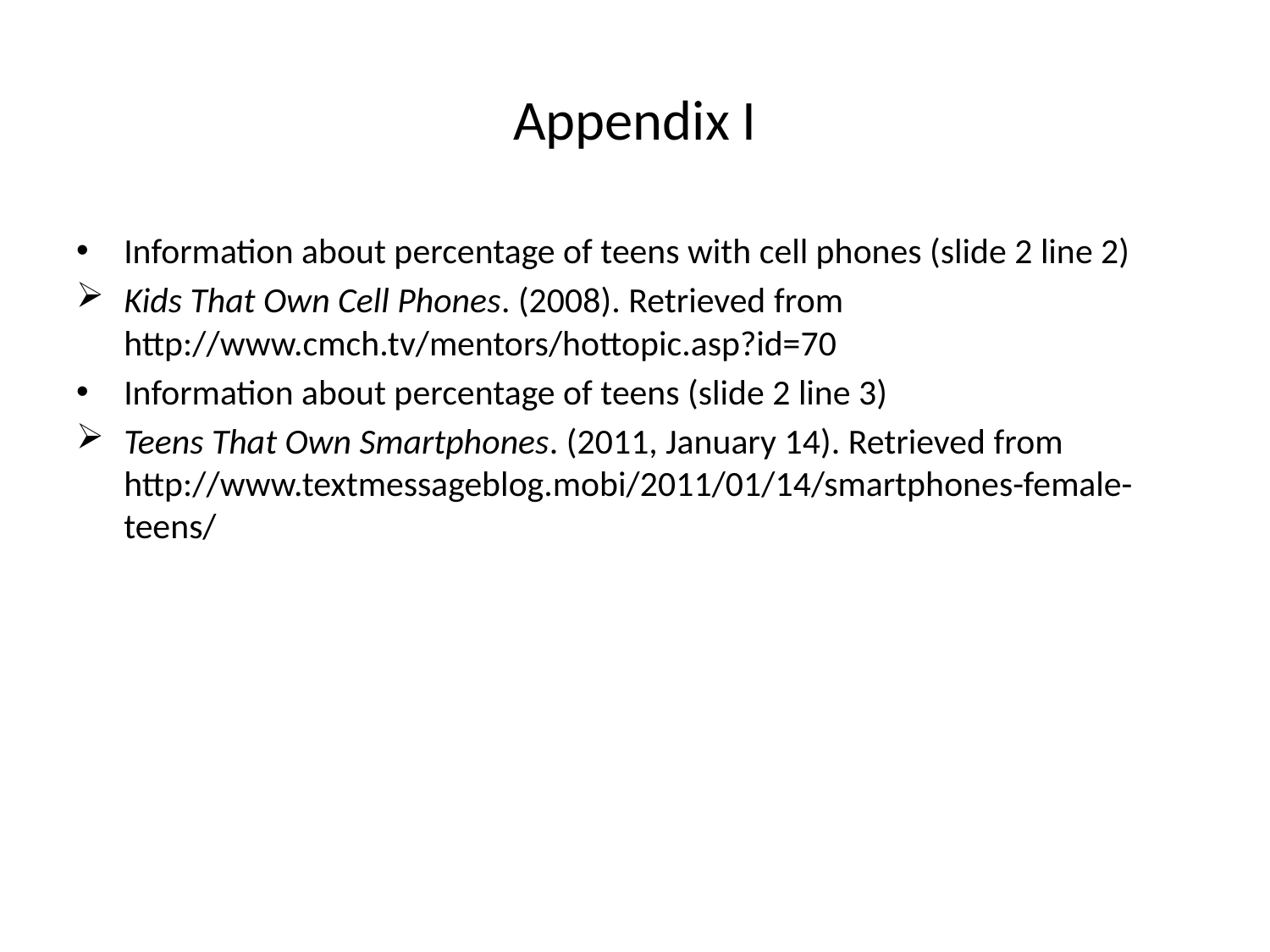

# Appendix I
Information about percentage of teens with cell phones (slide 2 line 2)
Kids That Own Cell Phones. (2008). Retrieved from http://www.cmch.tv/mentors/hottopic.asp?id=70
Information about percentage of teens (slide 2 line 3)
Teens That Own Smartphones. (2011, January 14). Retrieved from http://www.textmessageblog.mobi/2011/01/14/smartphones-female-teens/